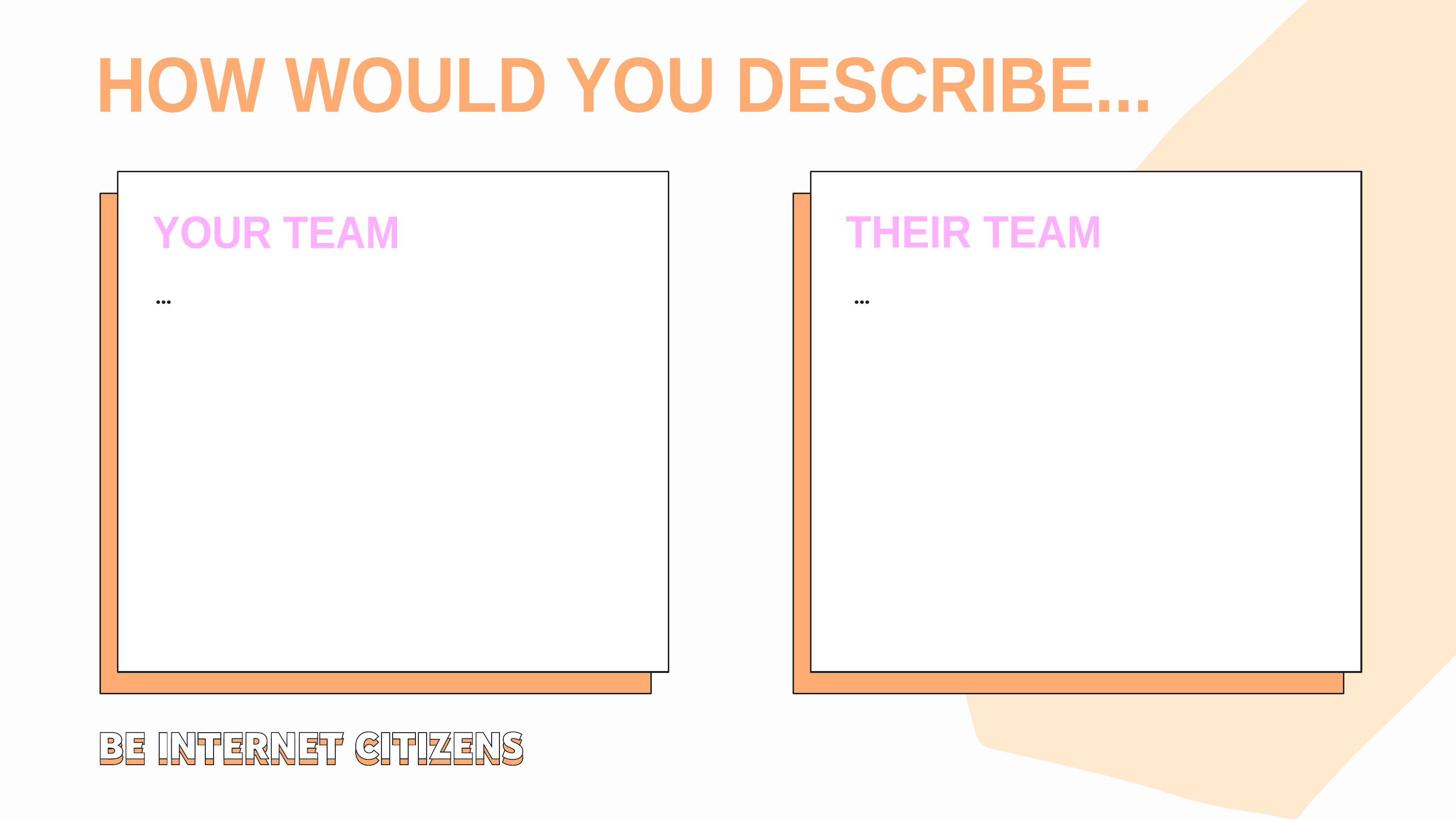

HOW WOULD YOU DESCRIBE...

YOUR TEAM
THEIR TEAM
…
…